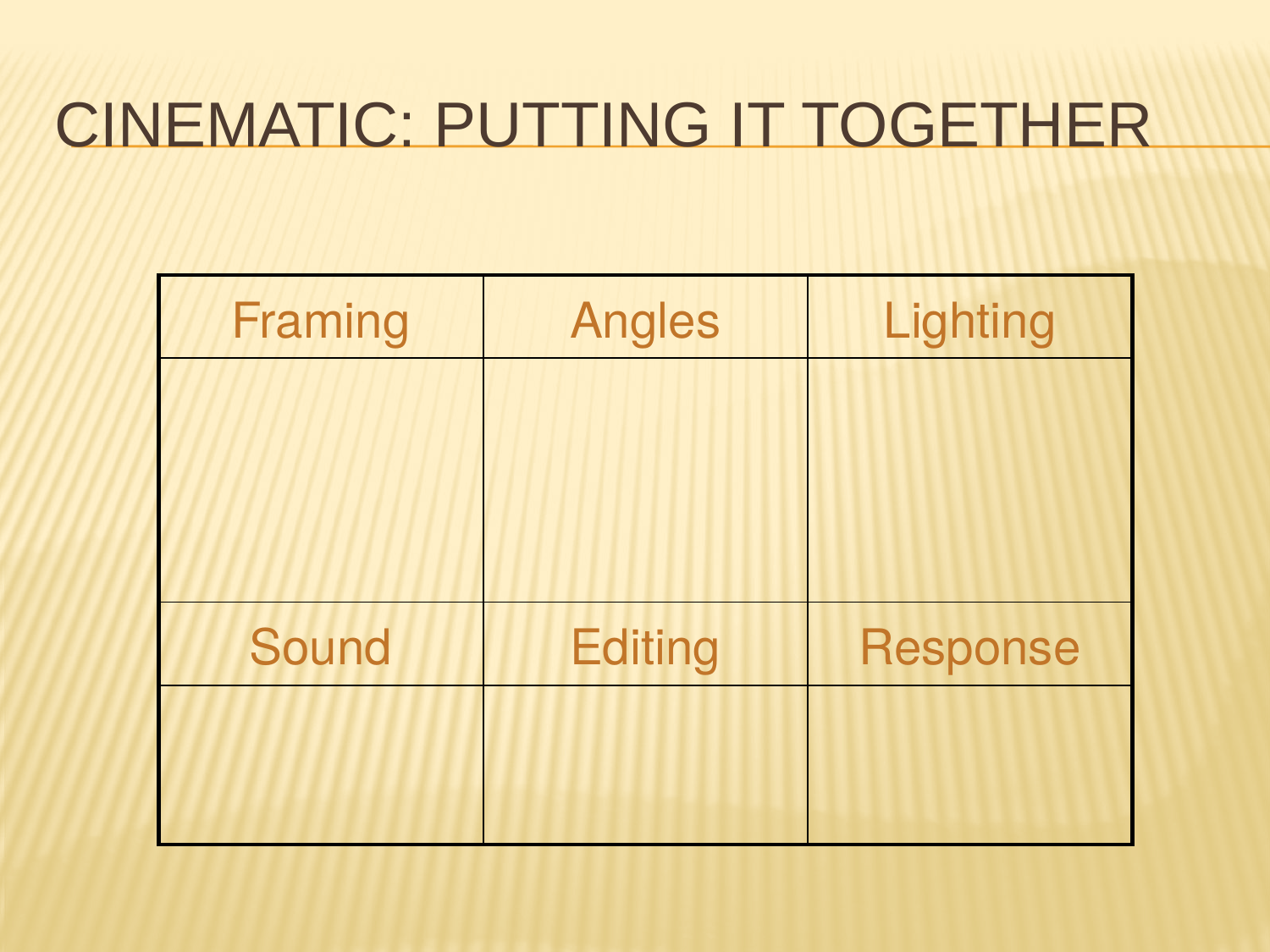

# Cinematic: Putting it together
| Framing | Angles | Lighting |
| --- | --- | --- |
|  |  |  |
| Sound | Editing | Response |
|  |  |  |